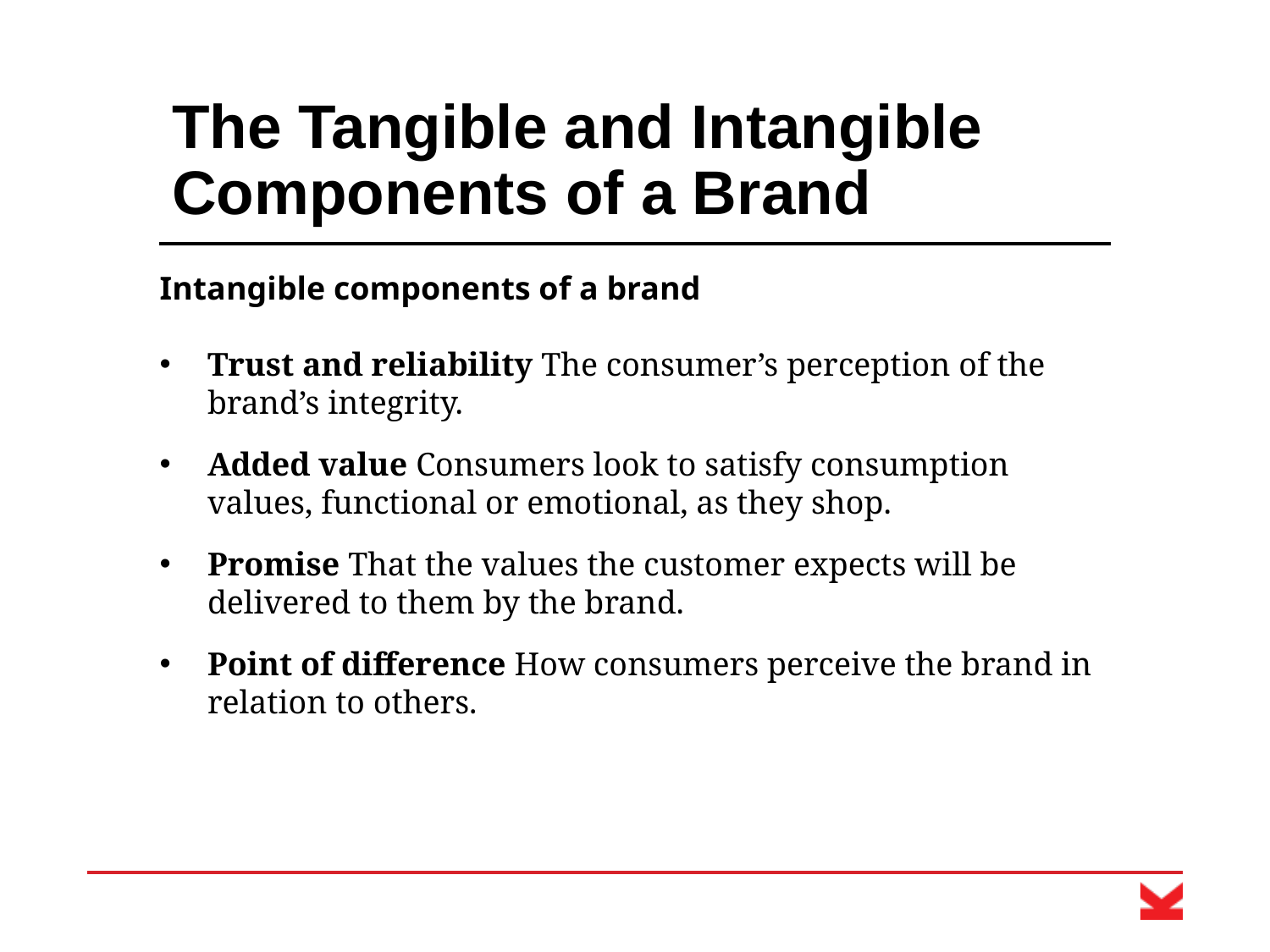

# The Tangible and Intangible Components of a Brand
Intangible components of a brand

Trust and reliability The consumer’s perception of the brand’s integrity.
Added value Consumers look to satisfy consumption values, functional or emotional, as they shop.
Promise That the values the customer expects will be delivered to them by the brand.
Point of difference How consumers perceive the brand in relation to others.